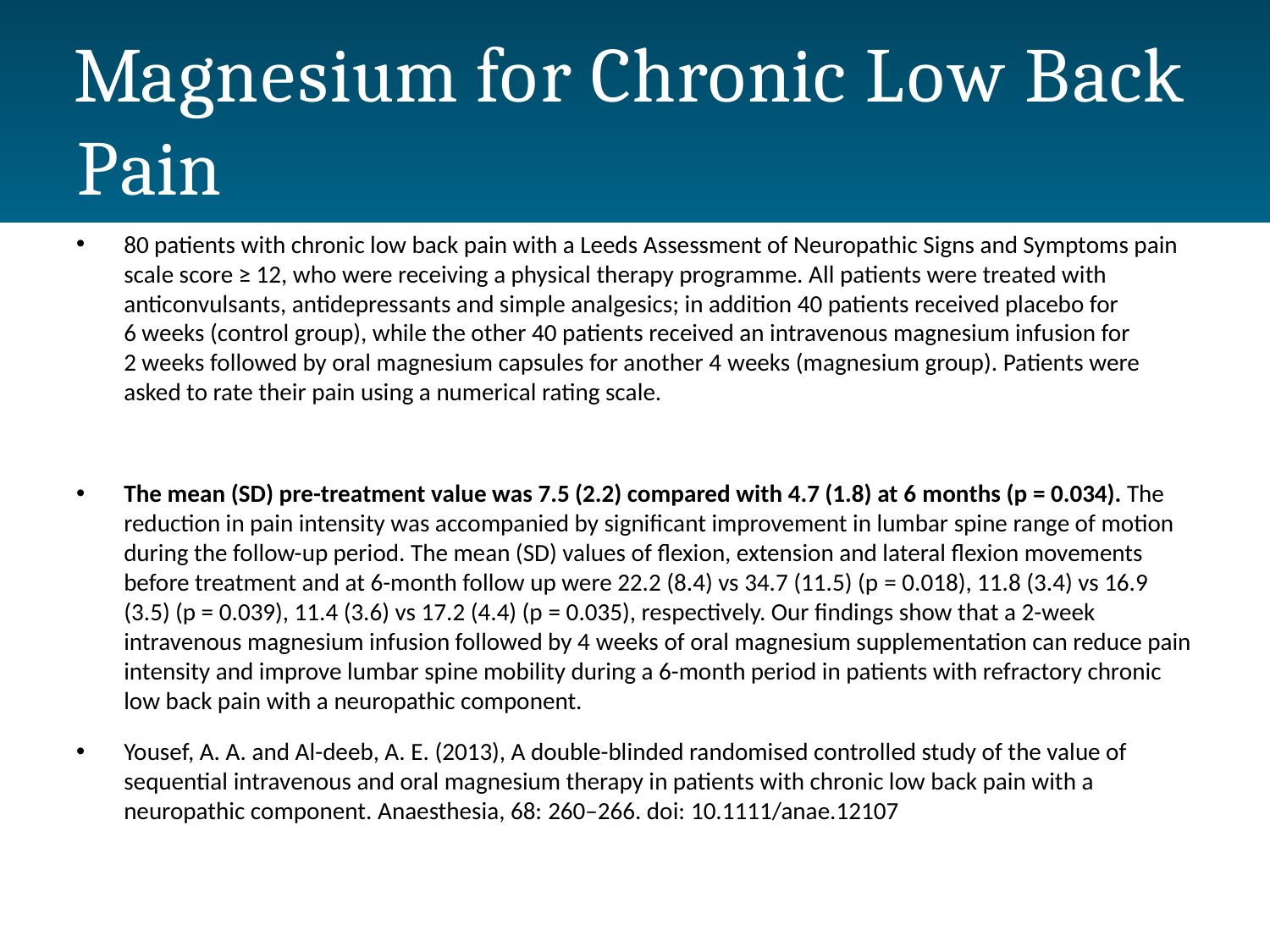

# Magnesium for Chronic Low Back Pain
80 patients with chronic low back pain with a Leeds Assessment of Neuropathic Signs and Symptoms pain scale score ≥ 12, who were receiving a physical therapy programme. All patients were treated with anticonvulsants, antidepressants and simple analgesics; in addition 40 patients received placebo for 6 weeks (control group), while the other 40 patients received an intravenous magnesium infusion for 2 weeks followed by oral magnesium capsules for another 4 weeks (magnesium group). Patients were asked to rate their pain using a numerical rating scale.

The mean (SD) pre-treatment value was 7.5 (2.2) compared with 4.7 (1.8) at 6 months (p = 0.034). The reduction in pain intensity was accompanied by significant improvement in lumbar spine range of motion during the follow-up period. The mean (SD) values of flexion, extension and lateral flexion movements before treatment and at 6-month follow up were 22.2 (8.4) vs 34.7 (11.5) (p = 0.018), 11.8 (3.4) vs 16.9 (3.5) (p = 0.039), 11.4 (3.6) vs 17.2 (4.4) (p = 0.035), respectively. Our findings show that a 2-week intravenous magnesium infusion followed by 4 weeks of oral magnesium supplementation can reduce pain intensity and improve lumbar spine mobility during a 6-month period in patients with refractory chronic low back pain with a neuropathic component.
Yousef, A. A. and Al-deeb, A. E. (2013), A double-blinded randomised controlled study of the value of sequential intravenous and oral magnesium therapy in patients with chronic low back pain with a neuropathic component. Anaesthesia, 68: 260–266. doi: 10.1111/anae.12107